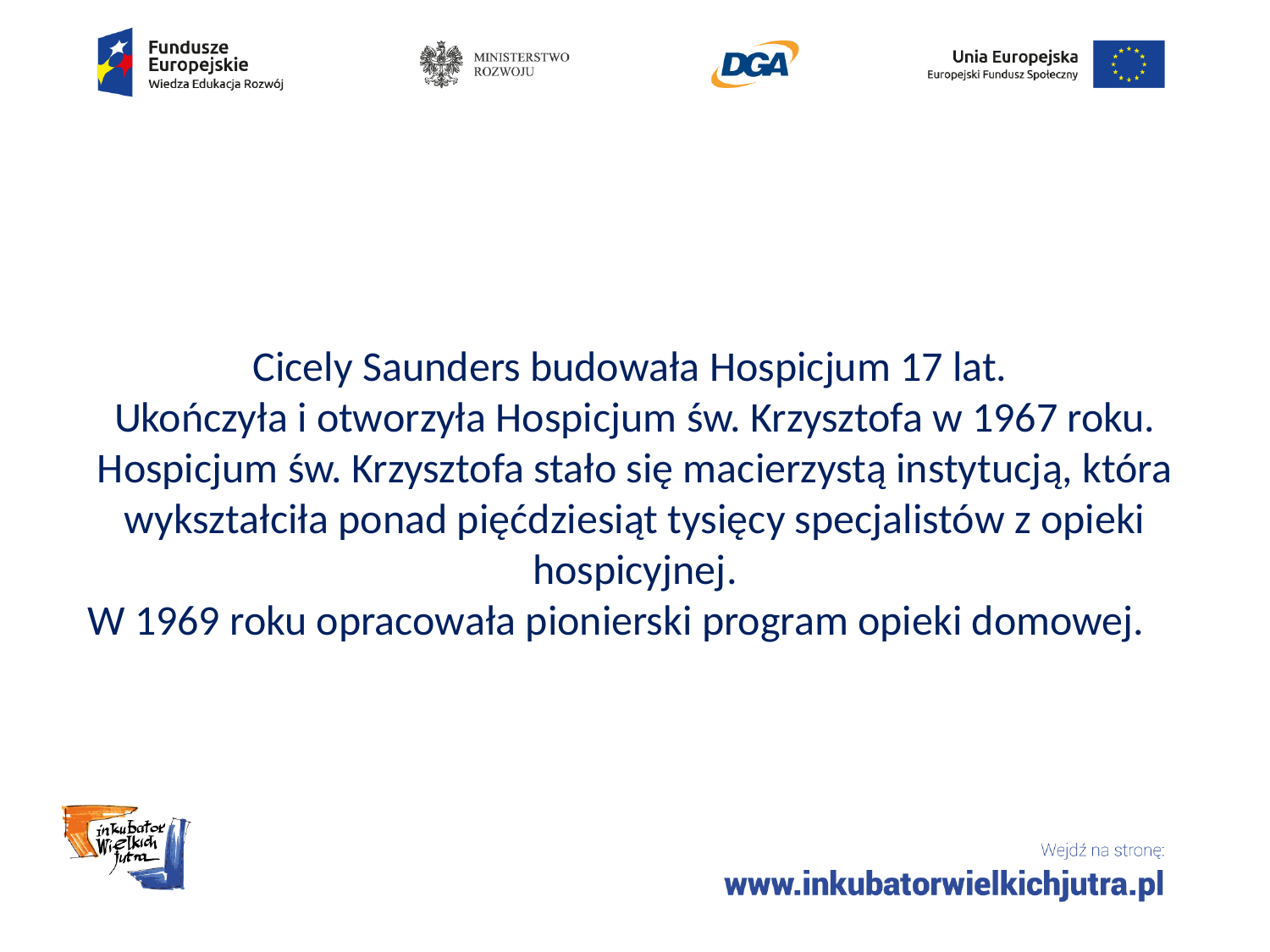

# Cicely Saunders budowała Hospicjum 17 lat. Ukończyła i otworzyła Hospicjum św. Krzysztofa w 1967 roku. Hospicjum św. Krzysztofa stało się macierzystą instytucją, która wykształciła ponad pięćdziesiąt tysięcy specjalistów z opieki hospicyjnej. W 1969 roku opracowała pionierski program opieki domowej.